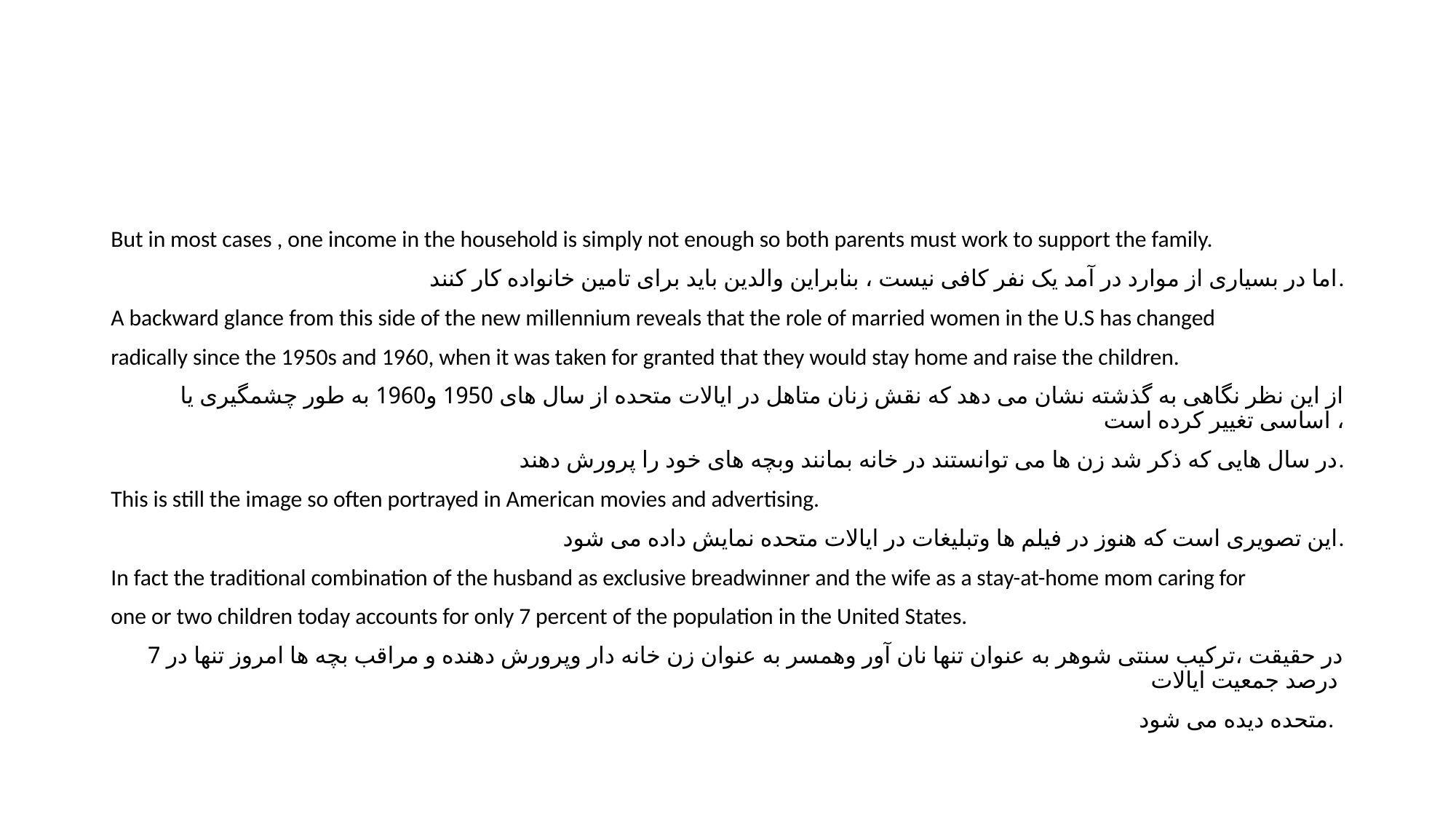

#
But in most cases , one income in the household is simply not enough so both parents must work to support the family.
اما در بسیاری از موارد در آمد یک نفر کافی نیست ، بنابراین والدین باید برای تامین خانواده کار کنند.
A backward glance from this side of the new millennium reveals that the role of married women in the U.S has changed
radically since the 1950s and 1960, when it was taken for granted that they would stay home and raise the children.
از این نظر نگاهی به گذشته نشان می دهد که نقش زنان متاهل در ایالات متحده از سال های 1950 و1960 به طور چشمگیری یا اساسی تغییر کرده است ،
در سال هایی که ذکر شد زن ها می توانستند در خانه بمانند وبچه های خود را پرورش دهند.
This is still the image so often portrayed in American movies and advertising.
این تصویری است که هنوز در فیلم ها وتبلیغات در ایالات متحده نمایش داده می شود.
In fact the traditional combination of the husband as exclusive breadwinner and the wife as a stay-at-home mom caring for
one or two children today accounts for only 7 percent of the population in the United States.
در حقیقت ،ترکیب سنتی شوهر به عنوان تنها نان آور وهمسر به عنوان زن خانه دار وپرورش دهنده و مراقب بچه ها امروز تنها در 7 درصد جمعیت ایالات
متحده دیده می شود.